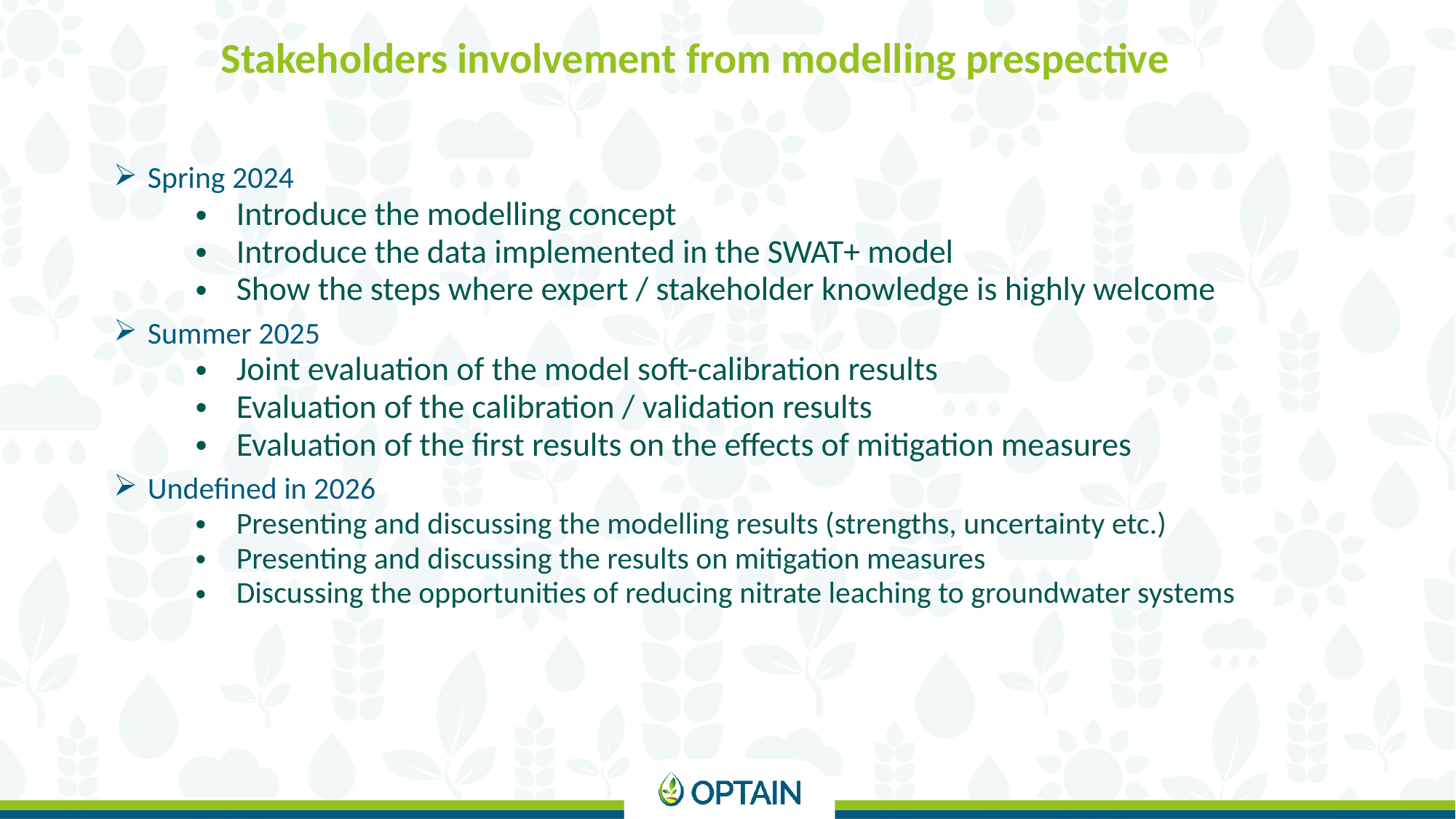

Stakeholders involvement from modelling prespective
Spring 2024
Introduce the modelling concept
Introduce the data implemented in the SWAT+ model
Show the steps where expert / stakeholder knowledge is highly welcome
Summer 2025
Joint evaluation of the model soft-calibration results
Evaluation of the calibration / validation results
Evaluation of the first results on the effects of mitigation measures
Undefined in 2026
Presenting and discussing the modelling results (strengths, uncertainty etc.)
Presenting and discussing the results on mitigation measures
Discussing the opportunities of reducing nitrate leaching to groundwater systems